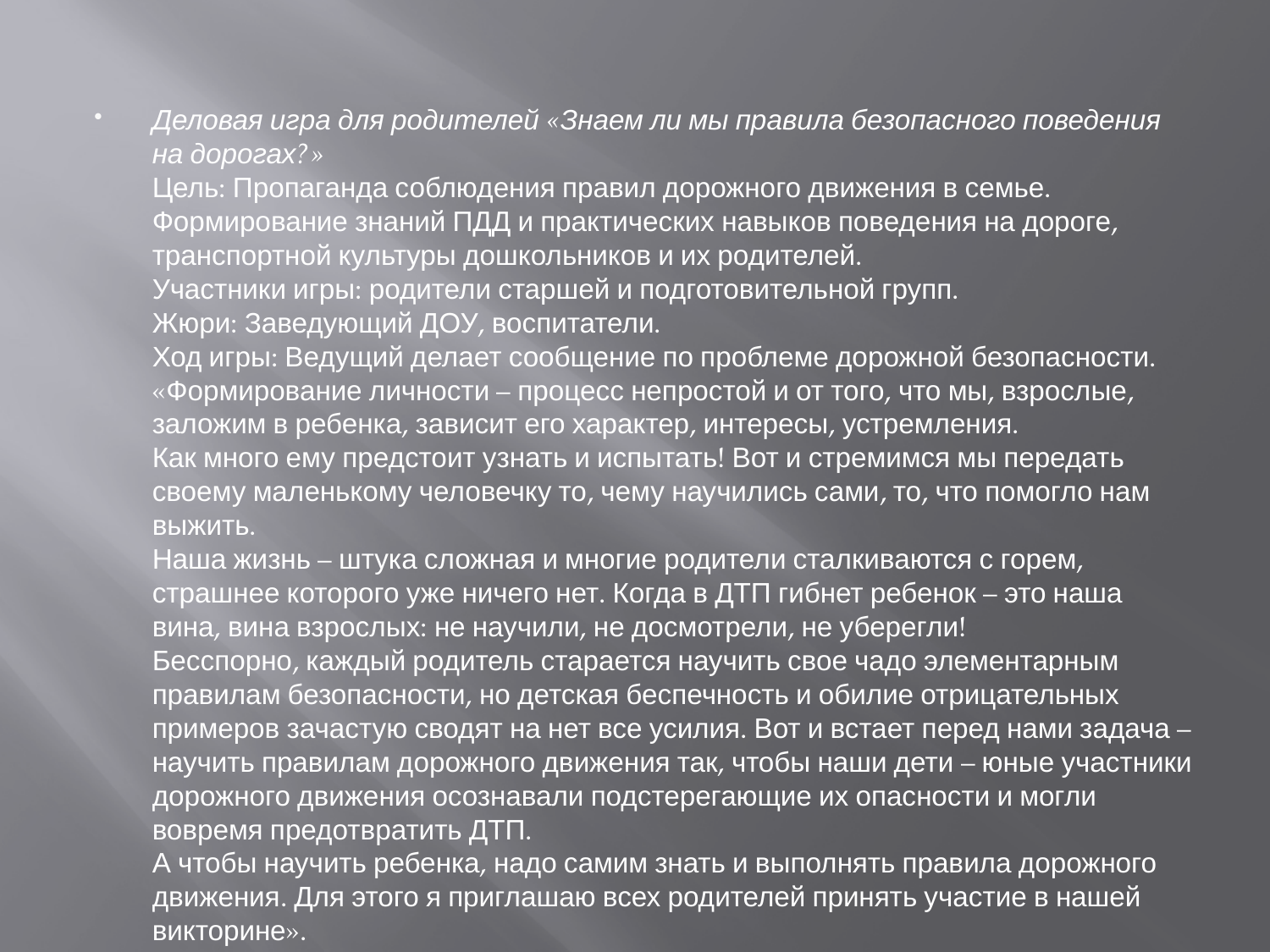

Деловая игра для родителей «Знаем ли мы правила безопасного поведения на дорогах?» 
Цель: Пропаганда соблюдения правил дорожного движения в семье. Формирование знаний ПДД и практических навыков поведения на дороге, транспортной культуры дошкольников и их родителей. 
Участники игры: родители старшей и подготовительной групп. 
Жюри: Заведующий ДОУ, воспитатели. 
Ход игры: Ведущий делает сообщение по проблеме дорожной безопасности. 
«Формирование личности – процесс непростой и от того, что мы, взрослые, заложим в ребенка, зависит его характер, интересы, устремления. 
Как много ему предстоит узнать и испытать! Вот и стремимся мы передать своему маленькому человечку то, чему научились сами, то, что помогло нам выжить. 
Наша жизнь – штука сложная и многие родители сталкиваются с горем, страшнее которого уже ничего нет. Когда в ДТП гибнет ребенок – это наша вина, вина взрослых: не научили, не досмотрели, не уберегли! 
Бесспорно, каждый родитель старается научить свое чадо элементарным правилам безопасности, но детская беспечность и обилие отрицательных примеров зачастую сводят на нет все усилия. Вот и встает перед нами задача – научить правилам дорожного движения так, чтобы наши дети – юные участники дорожного движения осознавали подстерегающие их опасности и могли вовремя предотвратить ДТП. 
А чтобы научить ребенка, надо самим знать и выполнять правила дорожного движения. Для этого я приглашаю всех родителей принять участие в нашей викторине».